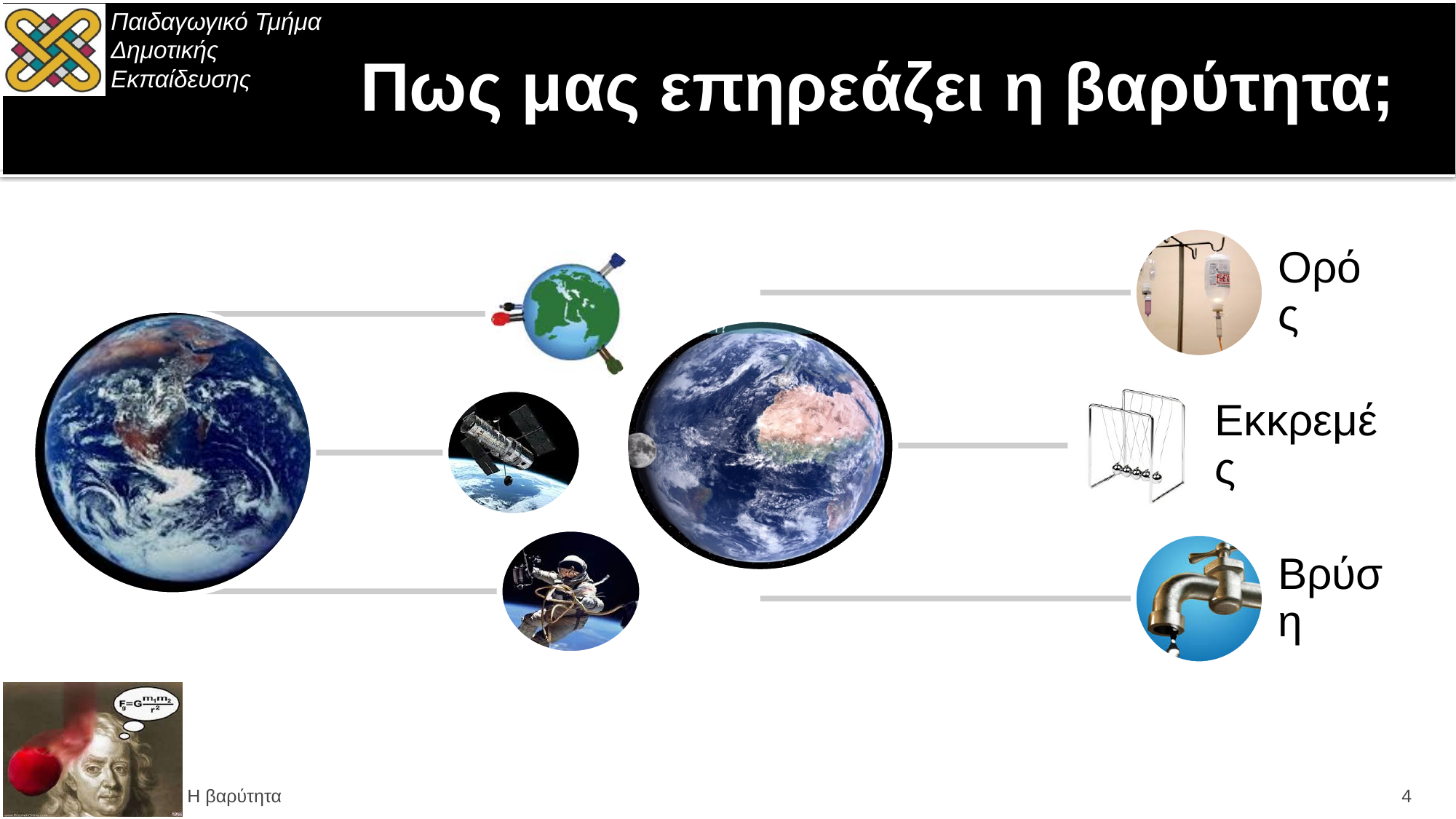

# Πως μας επηρεάζει η βαρύτητα;

Ορός
Εκκρεμές
Βρύση

Η βαρύτητα
4